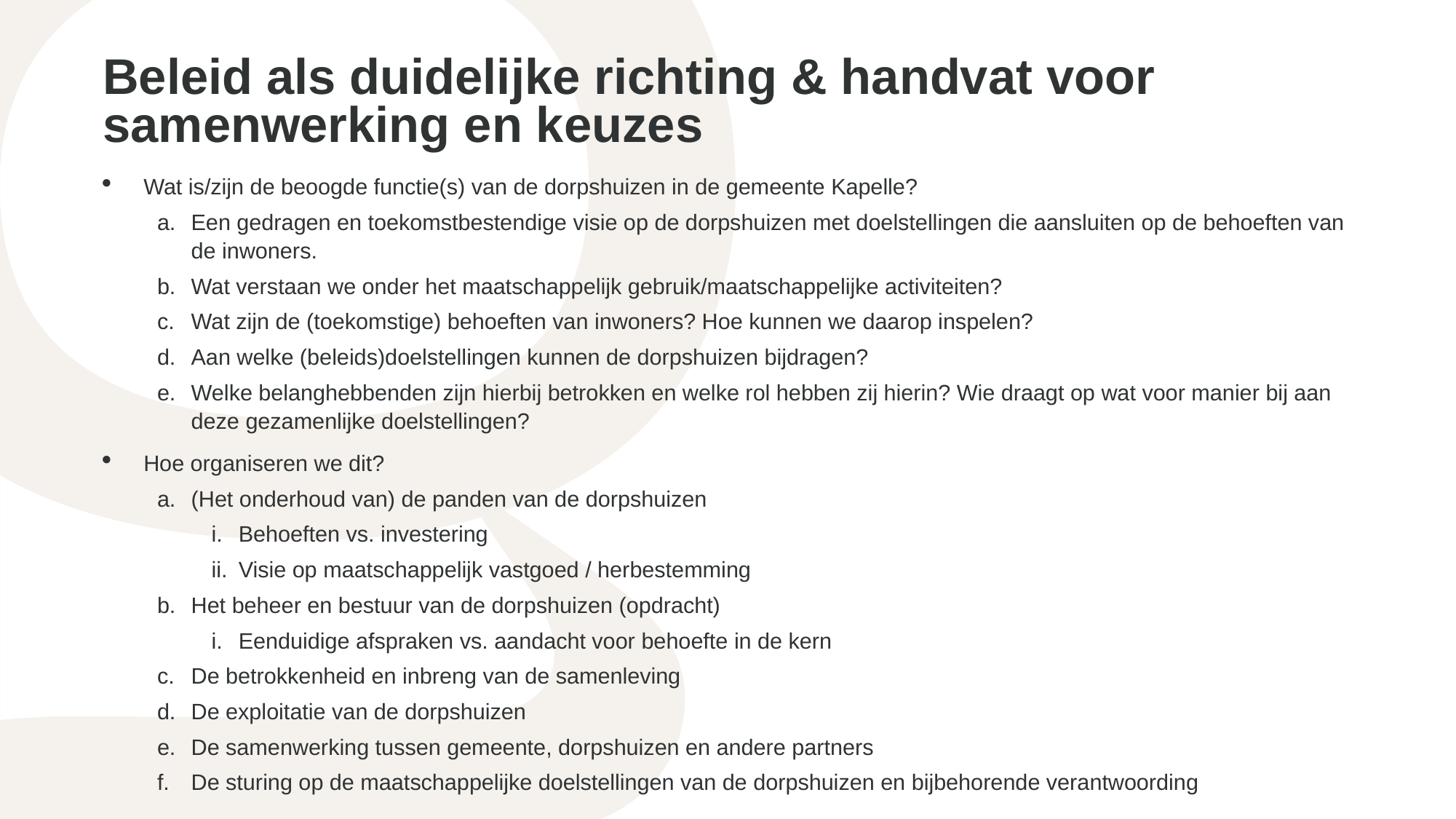

# Beleid als duidelijke richting & handvat voor samenwerking en keuzes
Wat is/zijn de beoogde functie(s) van de dorpshuizen in de gemeente Kapelle?
Een gedragen en toekomstbestendige visie op de dorpshuizen met doelstellingen die aansluiten op de behoeften van de inwoners.
Wat verstaan we onder het maatschappelijk gebruik/maatschappelijke activiteiten?
Wat zijn de (toekomstige) behoeften van inwoners? Hoe kunnen we daarop inspelen?
Aan welke (beleids)doelstellingen kunnen de dorpshuizen bijdragen?
Welke belanghebbenden zijn hierbij betrokken en welke rol hebben zij hierin? Wie draagt op wat voor manier bij aan deze gezamenlijke doelstellingen?
Hoe organiseren we dit?
(Het onderhoud van) de panden van de dorpshuizen
Behoeften vs. investering
Visie op maatschappelijk vastgoed / herbestemming
Het beheer en bestuur van de dorpshuizen (opdracht)
Eenduidige afspraken vs. aandacht voor behoefte in de kern
De betrokkenheid en inbreng van de samenleving
De exploitatie van de dorpshuizen
De samenwerking tussen gemeente, dorpshuizen en andere partners
De sturing op de maatschappelijke doelstellingen van de dorpshuizen en bijbehorende verantwoording